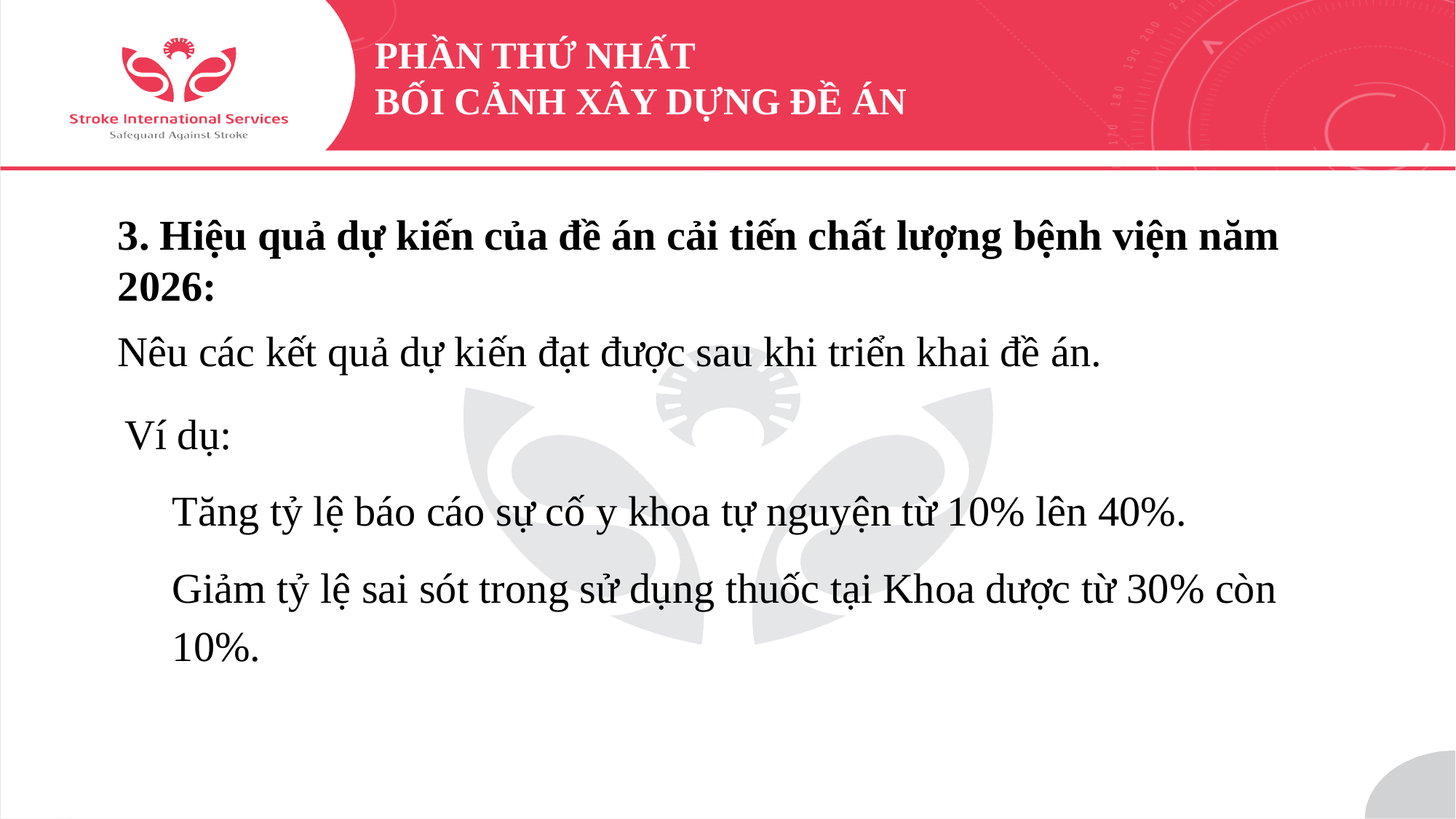

Phần thứ nhất
BỐI CẢNH XÂY DỰNG ĐỀ ÁN
3. Hiệu quả dự kiến của đề án cải tiến chất lượng bệnh viện năm 2026:
Nêu các kết quả dự kiến đạt được sau khi triển khai đề án.
Ví dụ:
Tăng tỷ lệ báo cáo sự cố y khoa tự nguyện từ 10% lên 40%.
Giảm tỷ lệ sai sót trong sử dụng thuốc tại Khoa dược từ 30% còn 10%.

6